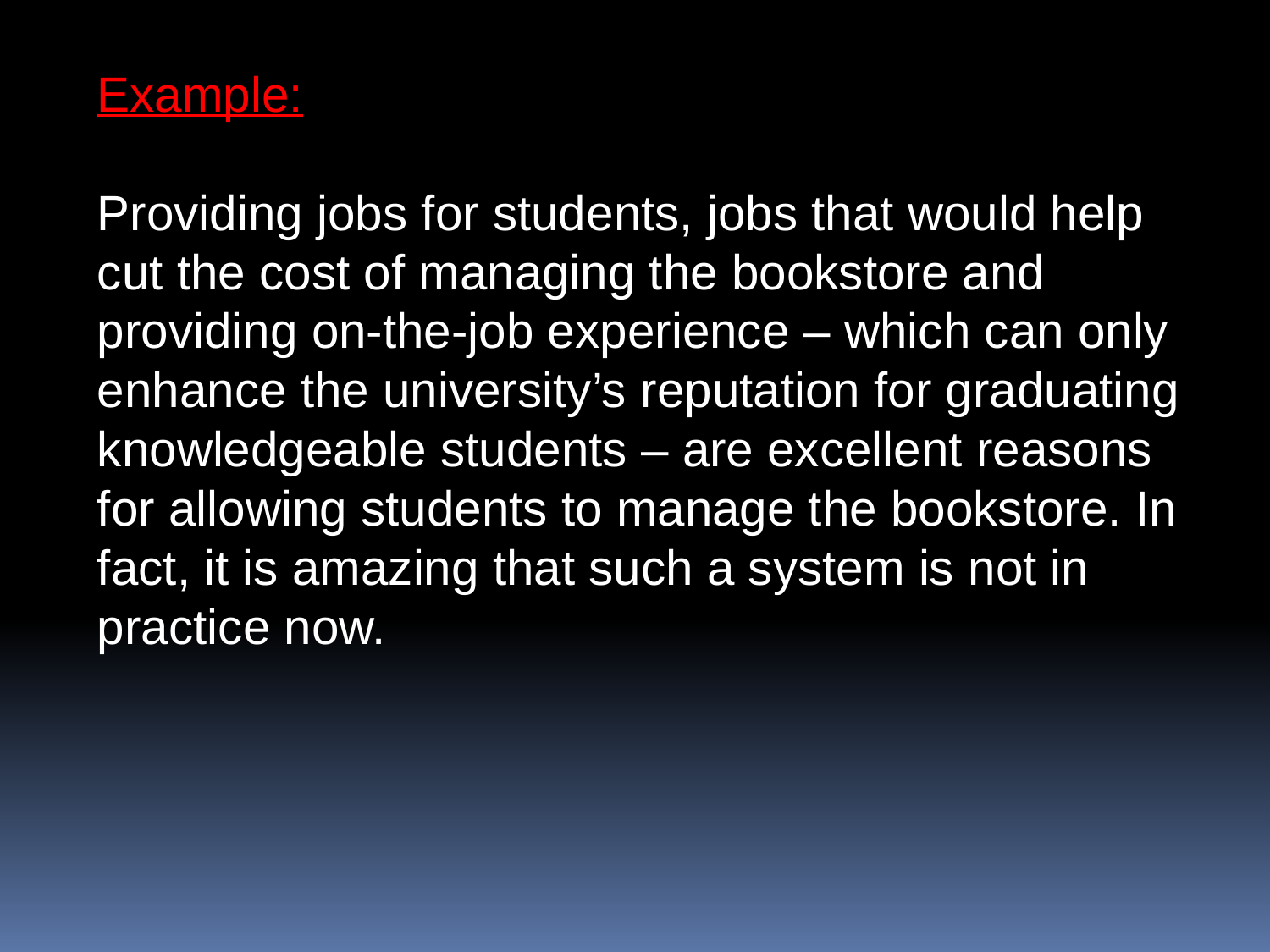

Example:

Providing jobs for students, jobs that would help cut the cost of managing the bookstore and providing on-the-job experience – which can only enhance the university’s reputation for graduating knowledgeable students – are excellent reasons for allowing students to manage the bookstore. In fact, it is amazing that such a system is not in practice now.